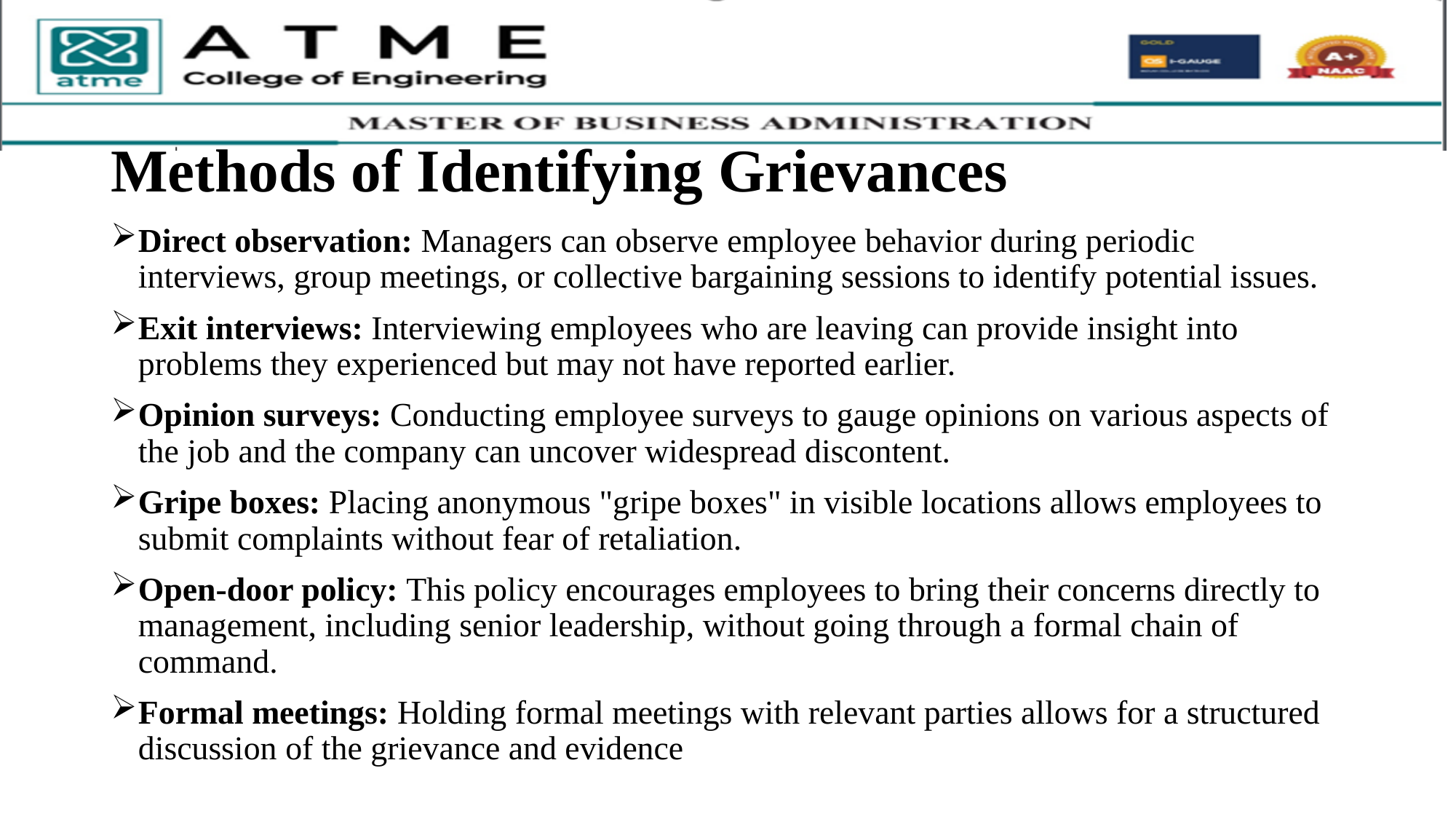

# Methods of Identifying Grievances
Direct observation: Managers can observe employee behavior during periodic interviews, group meetings, or collective bargaining sessions to identify potential issues.
Exit interviews: Interviewing employees who are leaving can provide insight into problems they experienced but may not have reported earlier.
Opinion surveys: Conducting employee surveys to gauge opinions on various aspects of the job and the company can uncover widespread discontent.
Gripe boxes: Placing anonymous "gripe boxes" in visible locations allows employees to submit complaints without fear of retaliation.
Open-door policy: This policy encourages employees to bring their concerns directly to management, including senior leadership, without going through a formal chain of command.
Formal meetings: Holding formal meetings with relevant parties allows for a structured discussion of the grievance and evidence